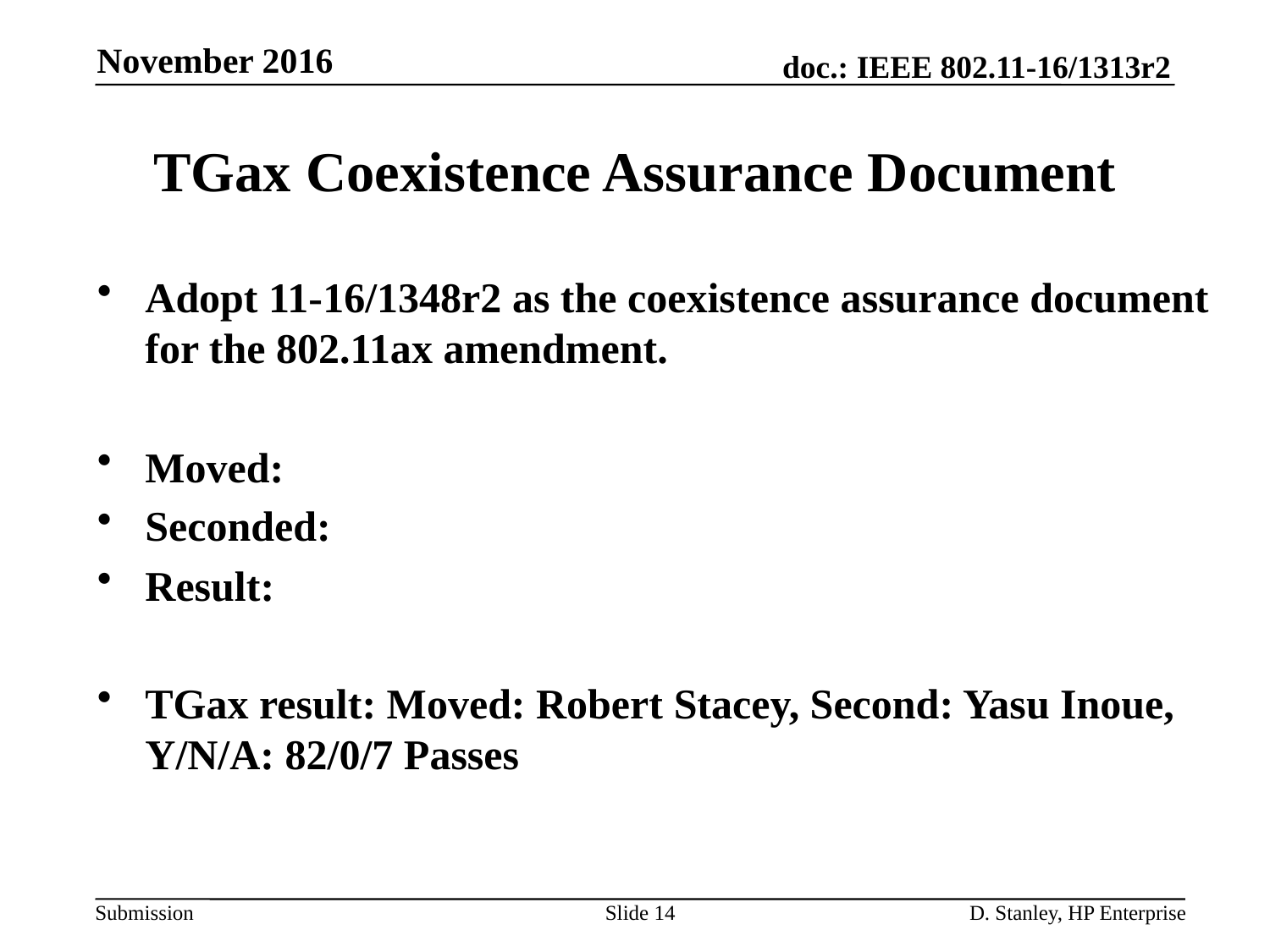

November 2016
# TGax Coexistence Assurance Document
Adopt 11-16/1348r2 as the coexistence assurance document for the 802.11ax amendment.

Moved:
Seconded:
Result:

TGax result: Moved: Robert Stacey, Second: Yasu Inoue, Y/N/A: 82/0/7 Passes

Slide 14
D. Stanley, HP Enterprise